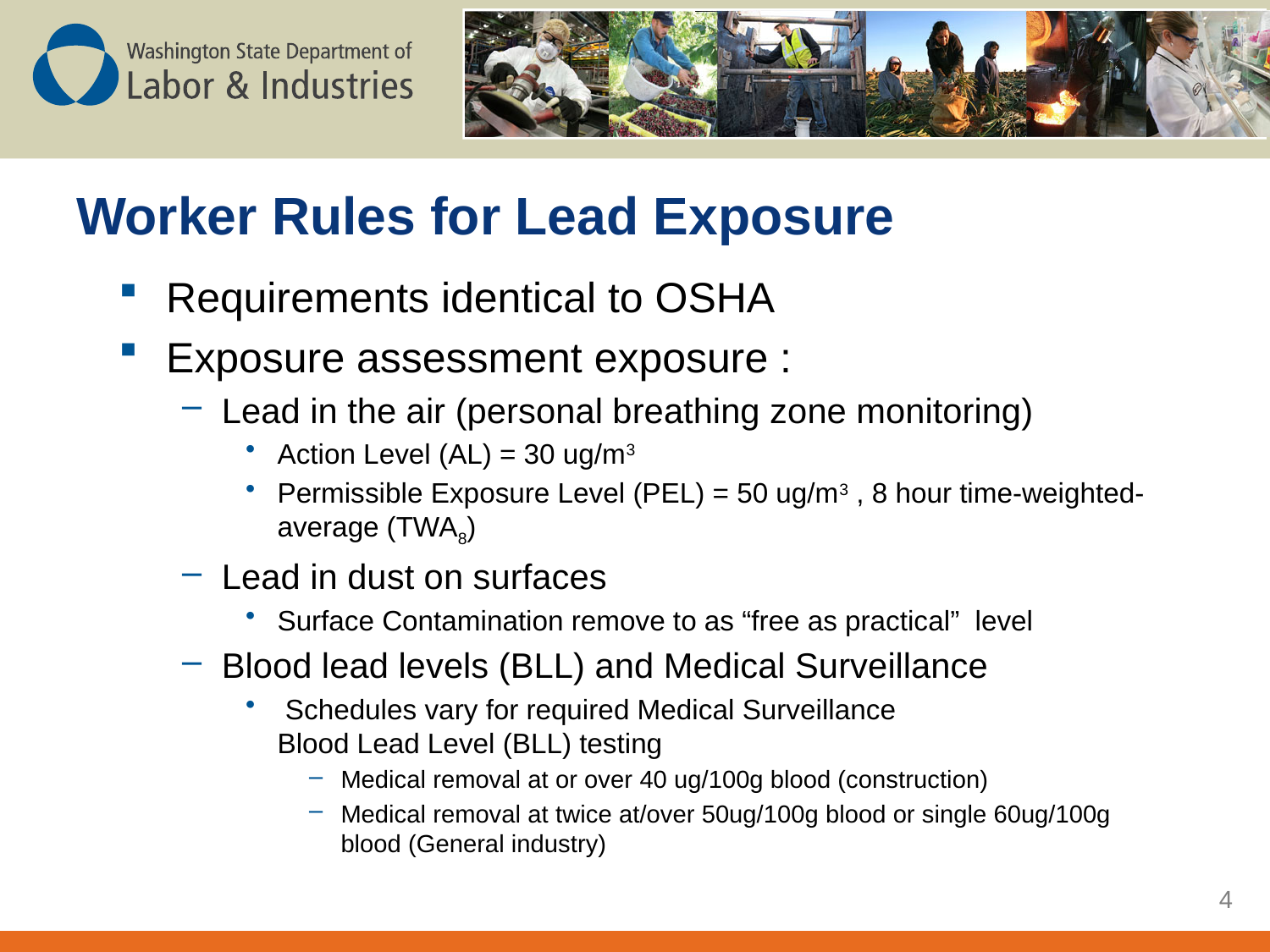

# Worker Rules for Lead Exposure
Requirements identical to OSHA
Exposure assessment exposure :
Lead in the air (personal breathing zone monitoring)
Action Level (AL) = 30 ug/m3
Permissible Exposure Level (PEL) = 50 ug/m3 , 8 hour time-weighted-average (TWA8)
Lead in dust on surfaces
Surface Contamination remove to as “free as practical”  level
Blood lead levels (BLL) and Medical Surveillance
 Schedules vary for required Medical Surveillance
Blood Lead Level (BLL) testing
Medical removal at or over 40 ug/100g blood (construction)
Medical removal at twice at/over 50ug/100g blood or single 60ug/100g blood (General industry)
4